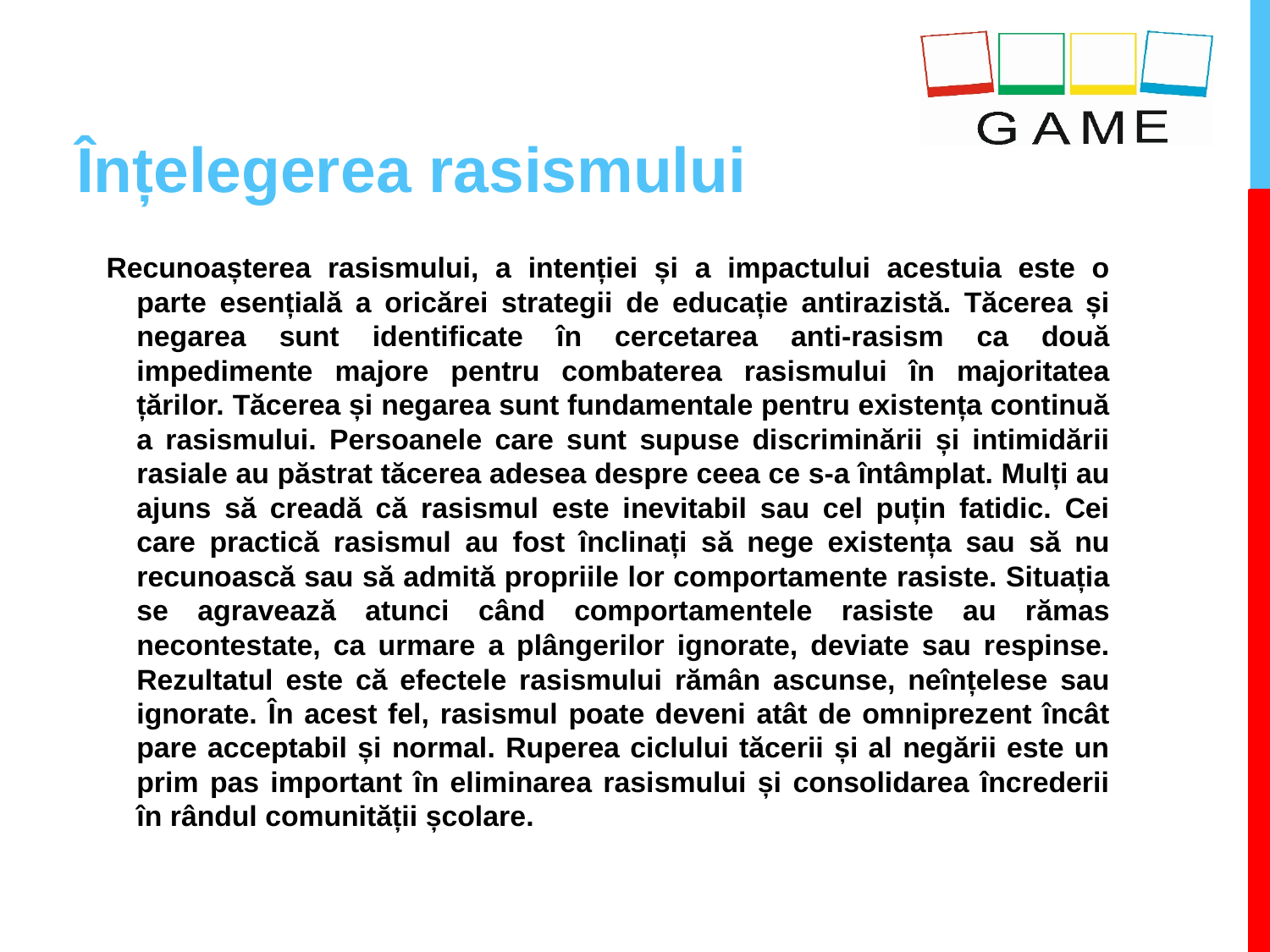

# Înțelegerea rasismului
Recunoașterea rasismului, a intenției și a impactului acestuia este o parte esențială a oricărei strategii de educație antirazistă. Tăcerea și negarea sunt identificate în cercetarea anti-rasism ca două impedimente majore pentru combaterea rasismului în majoritatea țărilor. Tăcerea și negarea sunt fundamentale pentru existența continuă a rasismului. Persoanele care sunt supuse discriminării și intimidării rasiale au păstrat tăcerea adesea despre ceea ce s-a întâmplat. Mulți au ajuns să creadă că rasismul este inevitabil sau cel puțin fatidic. Cei care practică rasismul au fost înclinați să nege existența sau să nu recunoască sau să admită propriile lor comportamente rasiste. Situația se agravează atunci când comportamentele rasiste au rămas necontestate, ca urmare a plângerilor ignorate, deviate sau respinse. Rezultatul este că efectele rasismului rămân ascunse, neînțelese sau ignorate. În acest fel, rasismul poate deveni atât de omniprezent încât pare acceptabil și normal. Ruperea ciclului tăcerii și al negării este un prim pas important în eliminarea rasismului și consolidarea încrederii în rândul comunității școlare.